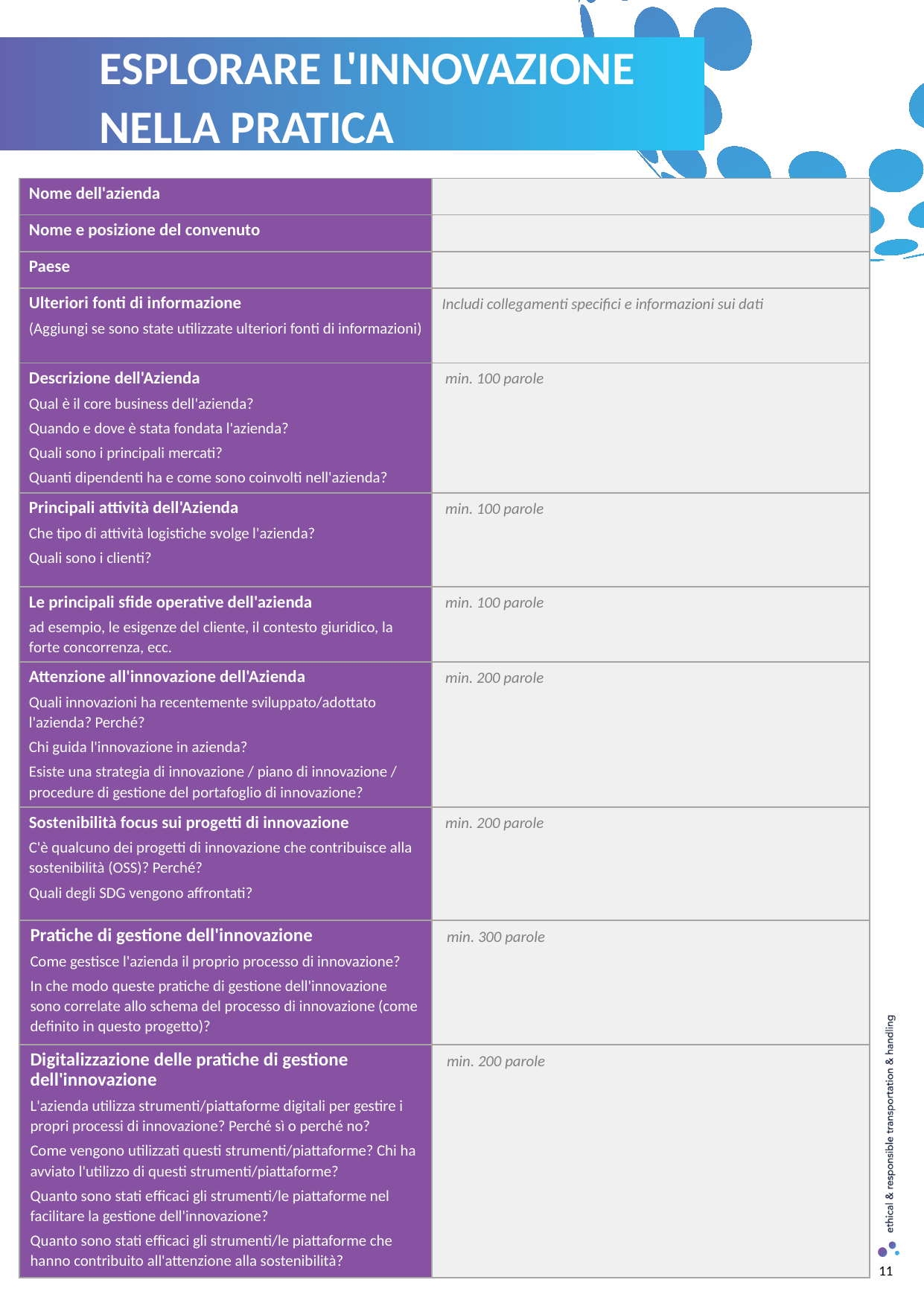

ESPLORARE L'INNOVAZIONE NELLA PRATICA
| Nome dell'azienda |  |
| --- | --- |
| Nome e posizione del convenuto |  |
| Paese |  |
| Ulteriori fonti di informazione (Aggiungi se sono state utilizzate ulteriori fonti di informazioni) | Includi collegamenti specifici e informazioni sui dati |
| Descrizione dell'Azienda Qual è il core business dell'azienda?  Quando e dove è stata fondata l'azienda?  Quali sono i principali mercati?  Quanti dipendenti ha e come sono coinvolti nell'azienda? | min. 100 parole |
| Principali attività dell'Azienda Che tipo di attività logistiche svolge l'azienda?  Quali sono i clienti? | min. 100 parole |
| Le principali sfide operative dell'azienda ad esempio, le esigenze del cliente, il contesto giuridico, la forte concorrenza, ecc. | min. 100 parole |
| Attenzione all'innovazione dell'Azienda Quali innovazioni ha recentemente sviluppato/adottato l'azienda? Perché?  Chi guida l'innovazione in azienda?  Esiste una strategia di innovazione / piano di innovazione / procedure di gestione del portafoglio di innovazione? | min. 200 parole |
| Sostenibilità focus sui progetti di innovazione C'è qualcuno dei progetti di innovazione che contribuisce alla sostenibilità (OSS)? Perché?  Quali degli SDG vengono affrontati? | min. 200 parole |
| Pratiche di gestione dell'innovazione Come gestisce l'azienda il proprio processo di innovazione?  In che modo queste pratiche di gestione dell'innovazione sono correlate allo schema del processo di innovazione (come definito in questo progetto)? | min. 300 parole |
| Digitalizzazione delle pratiche di gestione dell'innovazione L'azienda utilizza strumenti/piattaforme digitali per gestire i propri processi di innovazione? Perché sì o perché no?  Come vengono utilizzati questi strumenti/piattaforme? Chi ha avviato l'utilizzo di questi strumenti/piattaforme?  Quanto sono stati efficaci gli strumenti/le piattaforme nel facilitare la gestione dell'innovazione?  Quanto sono stati efficaci gli strumenti/le piattaforme che hanno contribuito all'attenzione alla sostenibilità? | min. 200 parole |
11